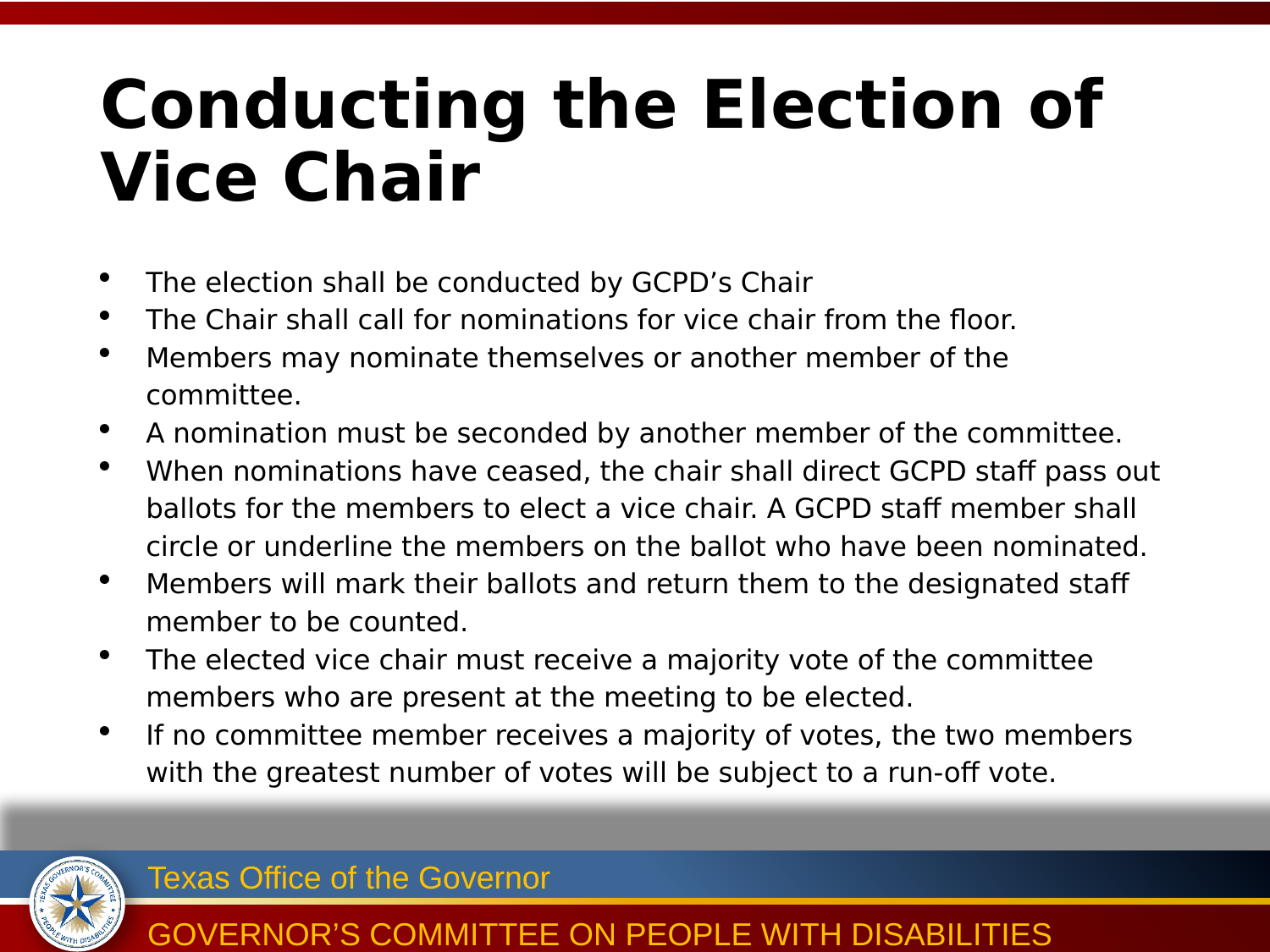

# Conducting the Election of Vice Chair
The election shall be conducted by GCPD’s Chair
The Chair shall call for nominations for vice chair from the floor.
Members may nominate themselves or another member of the committee.
A nomination must be seconded by another member of the committee.
When nominations have ceased, the chair shall direct GCPD staff pass out ballots for the members to elect a vice chair. A GCPD staff member shall circle or underline the members on the ballot who have been nominated.
Members will mark their ballots and return them to the designated staff member to be counted.
The elected vice chair must receive a majority vote of the committee members who are present at the meeting to be elected.
If no committee member receives a majority of votes, the two members with the greatest number of votes will be subject to a run-off vote.